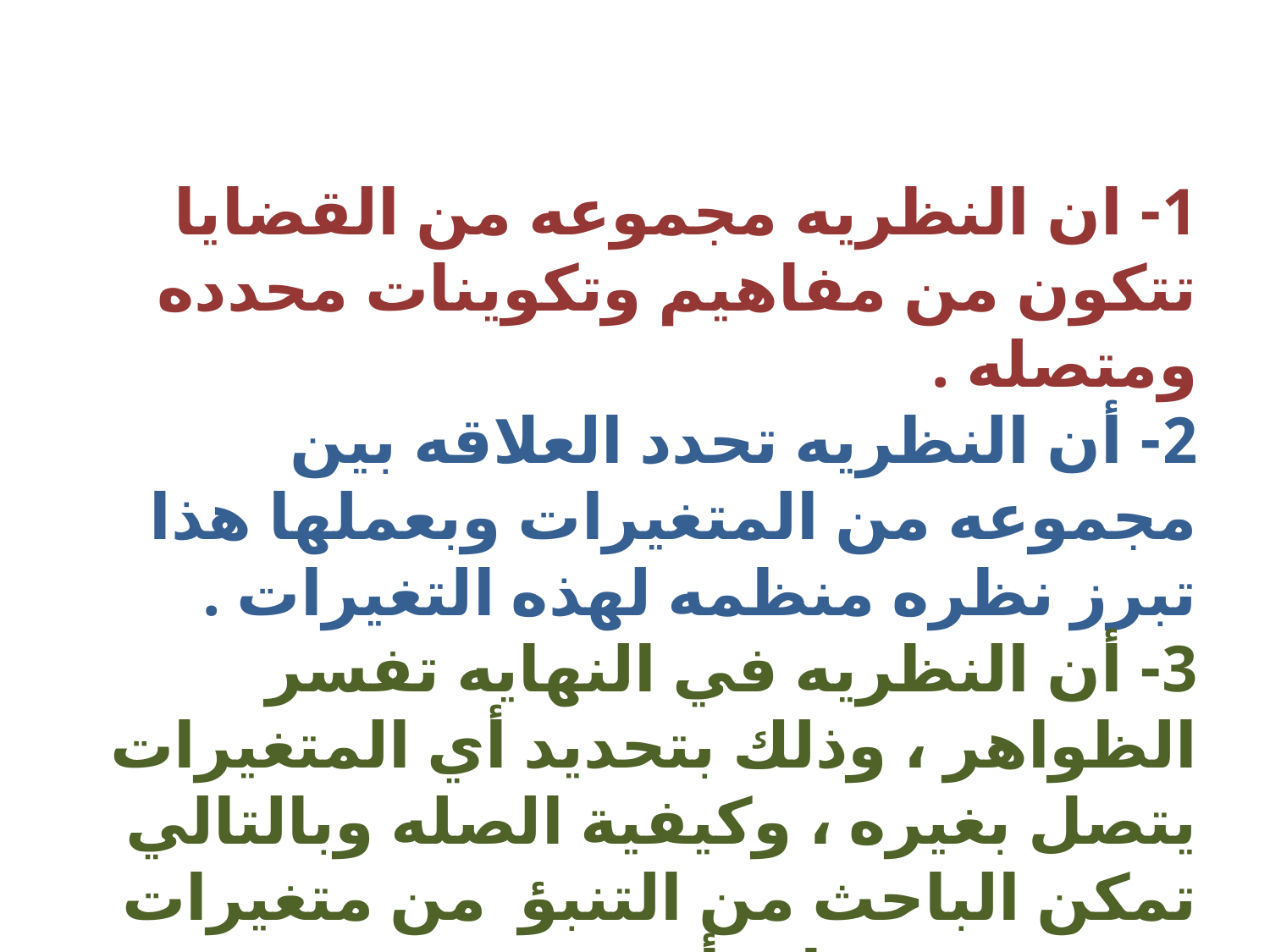

1- ان النظريه مجموعه من القضايا تتكون من مفاهيم وتكوينات محدده ومتصله .
2- أن النظريه تحدد العلاقه بين مجموعه من المتغيرات وبعملها هذا تبرز نظره منظمه لهذه التغيرات .
3- أن النظريه في النهايه تفسر الظواهر ، وذلك بتحديد أي المتغيرات يتصل بغيره ، وكيفية الصله وبالتالي تمكن الباحث من التنبؤ  من متغيرات معينه بمتغيرات أخرى .